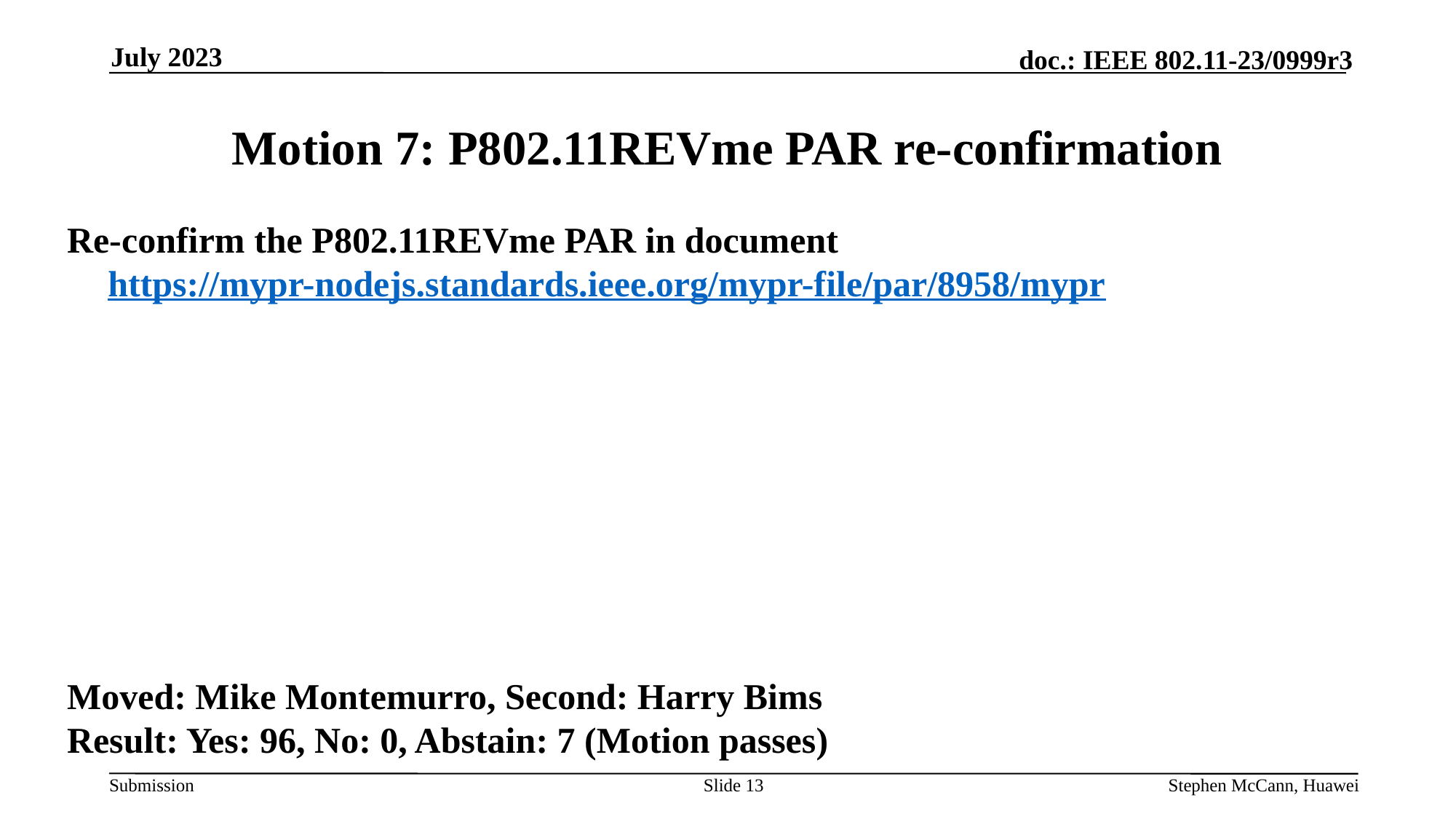

July 2023
# Motion 7: P802.11REVme PAR re-confirmation
Re-confirm the P802.11REVme PAR in document https://mypr-nodejs.standards.ieee.org/mypr-file/par/8958/mypr

Moved: Mike Montemurro, Second: Harry Bims
Result: Yes: 96, No: 0, Abstain: 7 (Motion passes)

Slide 13
Stephen McCann, Huawei